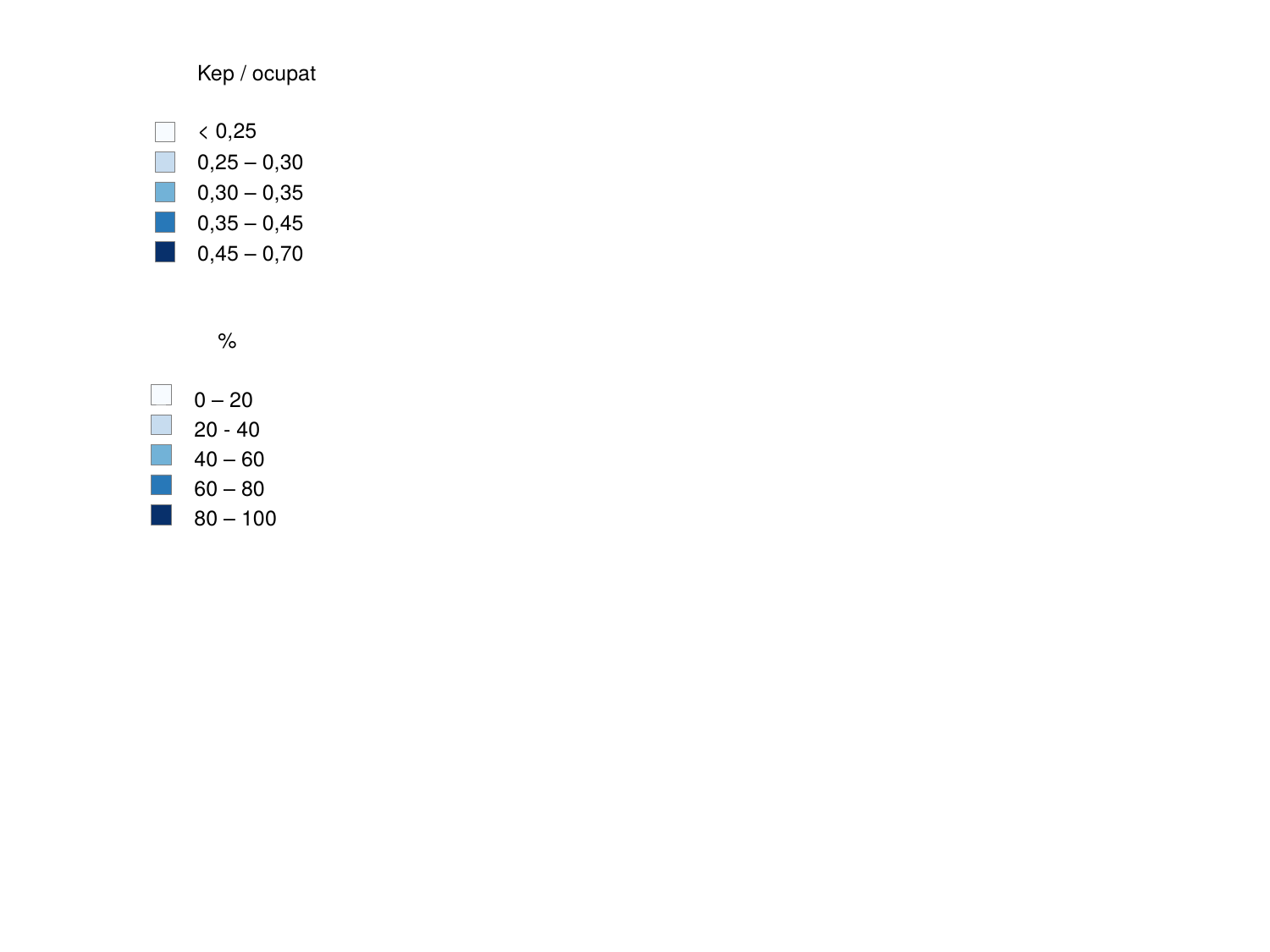

Kep / ocupat

< 0,25
0,25 – 0,30
0,30 – 0,35
0,35 – 0,45
0,45 – 0,70

    %

0 – 20
20 - 40
40 – 60
60 – 80
80 – 100